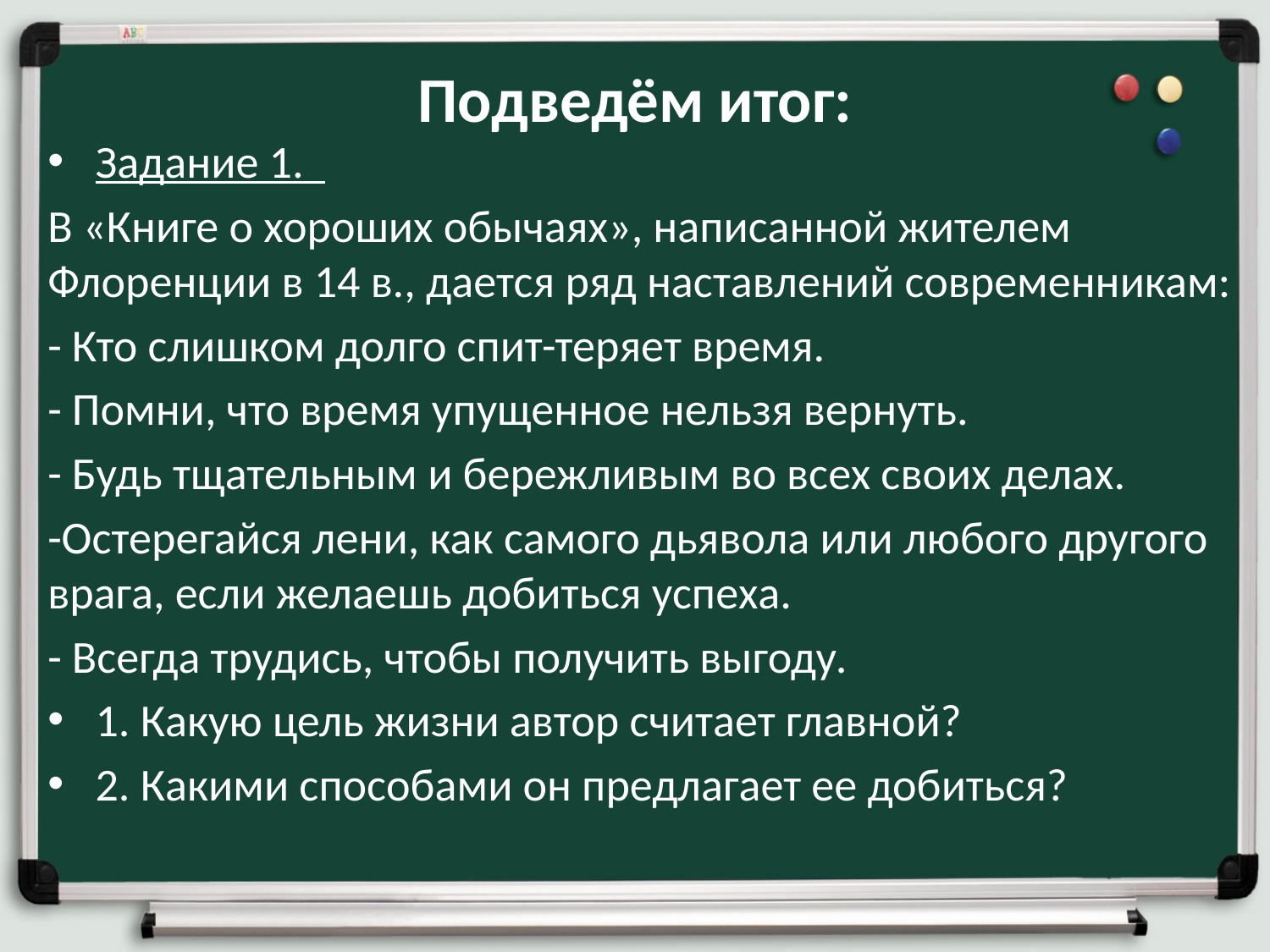

# Подведём итог:
Задание 1.
В «Книге о хороших обычаях», написанной жителем Флоренции в 14 в., дается ряд наставлений современникам:
- Кто слишком долго спит-теряет время.
- Помни, что время упущенное нельзя вернуть.
- Будь тщательным и бережливым во всех своих делах.
-Остерегайся лени, как самого дьявола или любого другого врага, если желаешь добиться успеха.
- Всегда трудись, чтобы получить выгоду.
1. Какую цель жизни автор считает главной?
2. Какими способами он предлагает ее добиться?